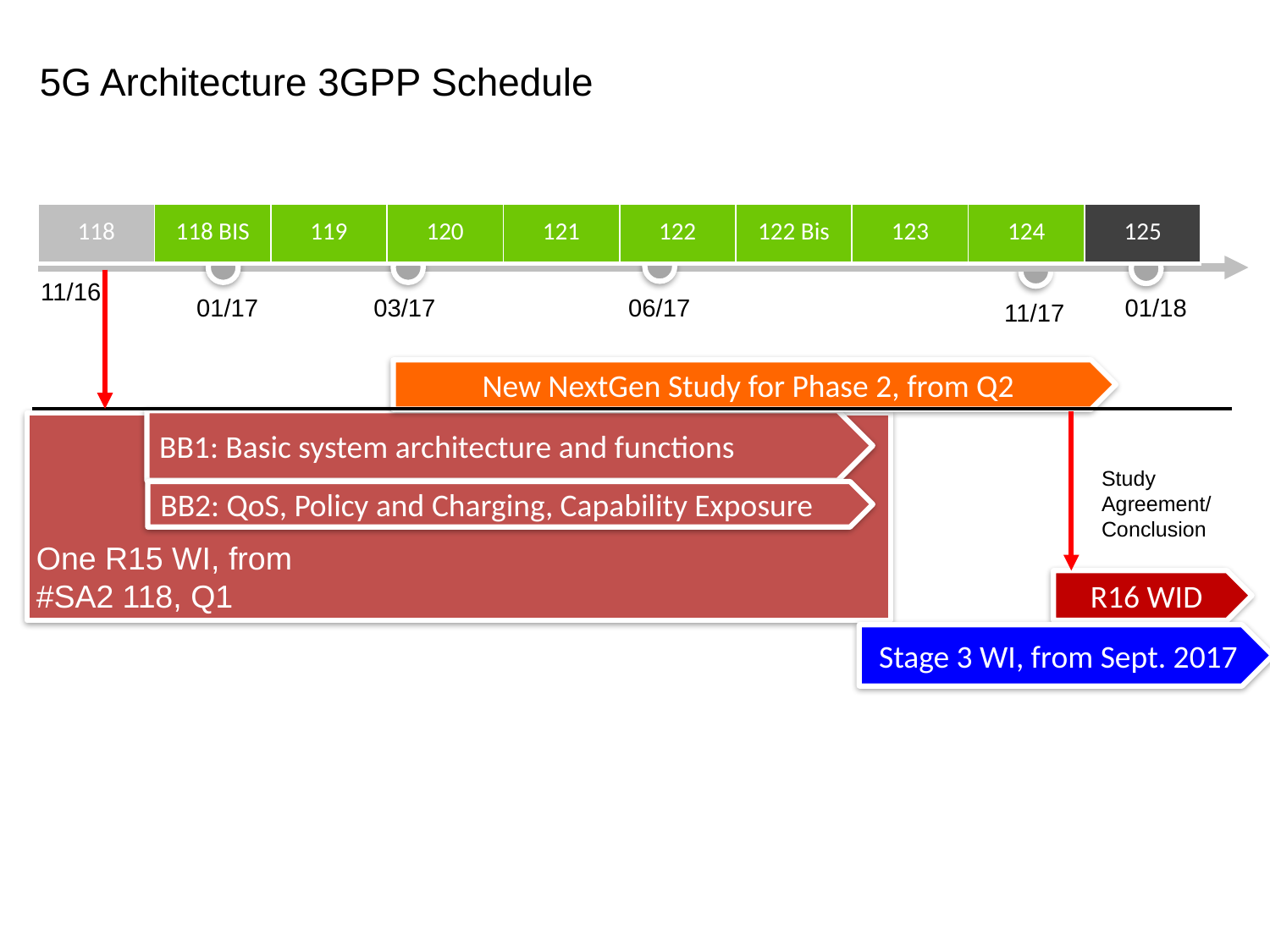

5G Architecture 3GPP Schedule
| 118 | 118 BIS | 119 | 120 | 121 | 122 | 122 Bis | 123 | 124 | 125 |
| --- | --- | --- | --- | --- | --- | --- | --- | --- | --- |

 11/16
 01/17
 03/17
 06/17
 01/18
 11/17
New NextGen Study for Phase 2, from Q2
BB1: Basic system architecture and functions

Study Agreement/
Conclusion
BB2: QoS, Policy and Charging, Capability Exposure
One R15 WI, from #SA2 118, Q1
R16 WID
Stage 3 WI, from Sept. 2017